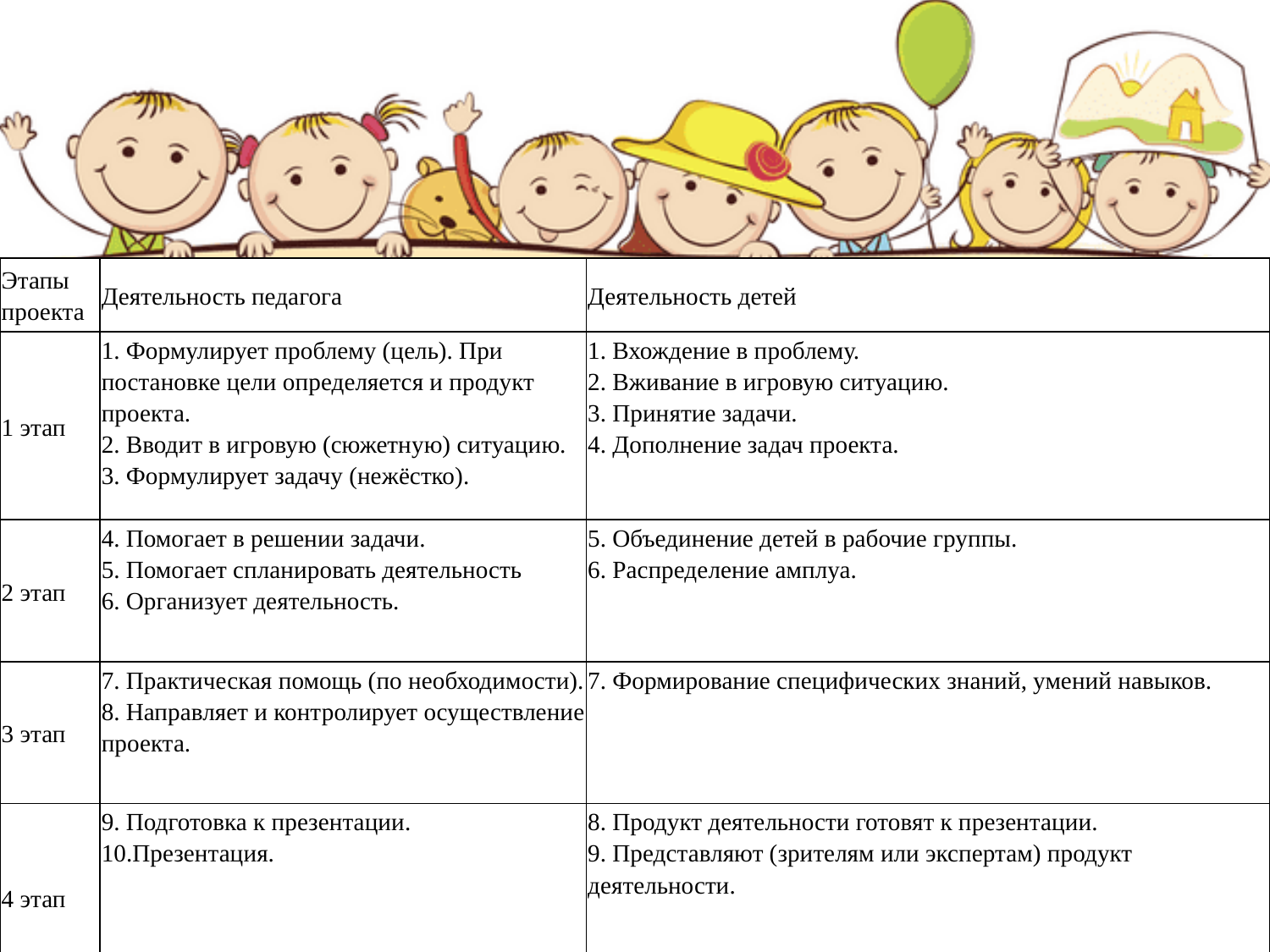

| Этапы проекта | Деятельность педагога | Деятельность детей |
| --- | --- | --- |
| 1 этап | 1. Формулирует проблему (цель). При постановке цели определяется и продукт проекта. 2. Вводит в игровую (сюжетную) ситуацию. 3. Формулирует задачу (нежёстко). | 1. Вхождение в проблему. 2. Вживание в игровую ситуацию. 3. Принятие задачи. 4. Дополнение задач проекта. |
| 2 этап | 4. Помогает в решении задачи. 5. Помогает спланировать деятельность 6. Организует деятельность. | 5. Объединение детей в рабочие группы. 6. Распределение амплуа. |
| 3 этап | 7. Практическая помощь (по необходимости). 8. Направляет и контролирует осуществление проекта. | 7. Формирование специфических знаний, умений навыков. |
| 4 этап | 9. Подготовка к презентации. 10.Презентация. | 8. Продукт деятельности готовят к презентации. 9. Представляют (зрителям или экспертам) продукт деятельности. |